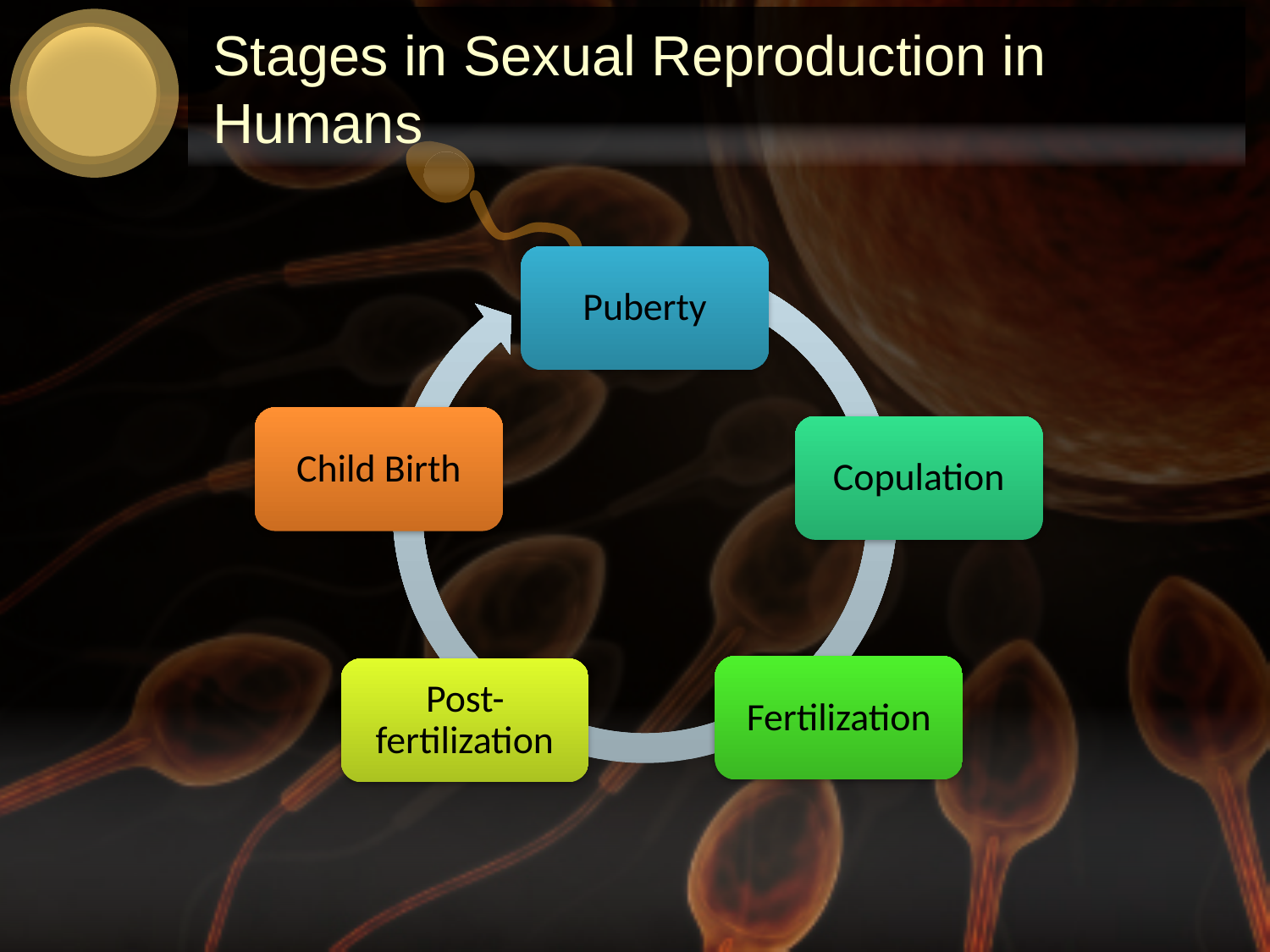

# Stages in Sexual Reproduction in Humans

Puberty
Child Birth
Copulation
Fertilization
Post-fertilization